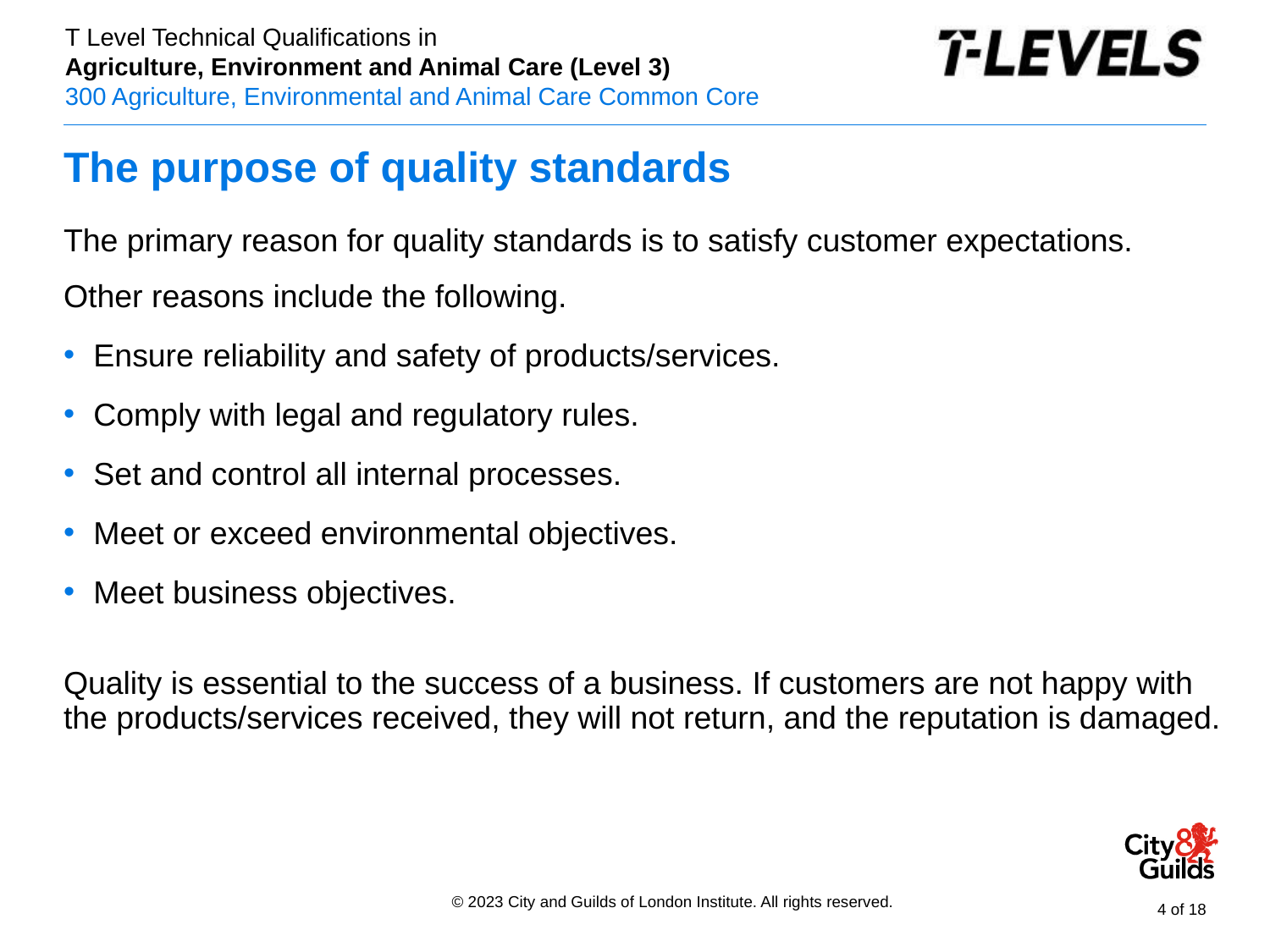

# The purpose of quality standards
The primary reason for quality standards is to satisfy customer expectations.
Other reasons include the following.
Ensure reliability and safety of products/services.
Comply with legal and regulatory rules.
Set and control all internal processes.
Meet or exceed environmental objectives.
Meet business objectives.

Quality is essential to the success of a business. If customers are not happy with the products/services received, they will not return, and the reputation is damaged.